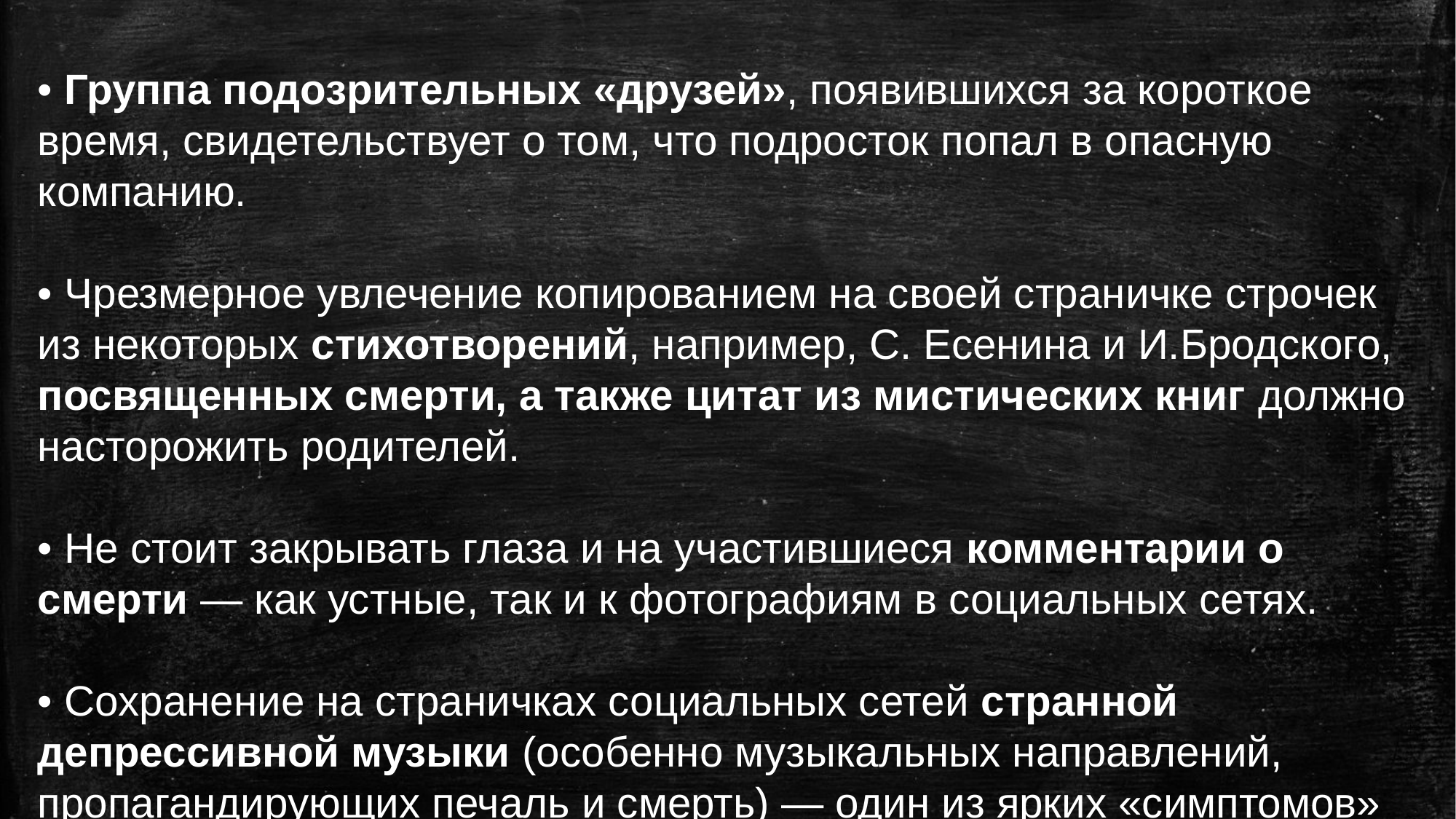

• Группа подозрительных «друзей», появившихся за короткое время, свидетельствует о том, что подросток попал в опасную компанию.

• Чрезмерное увлечение копированием на своей страничке строчек из некоторых стихотворений, например, С. Есенина и И.Бродского, посвященных смерти, а также цитат из мистических книг должно насторожить родителей.

• Не стоит закрывать глаза и на участившиеся комментарии о смерти — как устные, так и к фотографиям в социальных сетях.

• Сохранение на страничках социальных сетей странной депрессивной музыки (особенно музыкальных направлений, пропагандирующих печаль и смерть) — один из ярких «симптомов» суицидальных наклонностей.